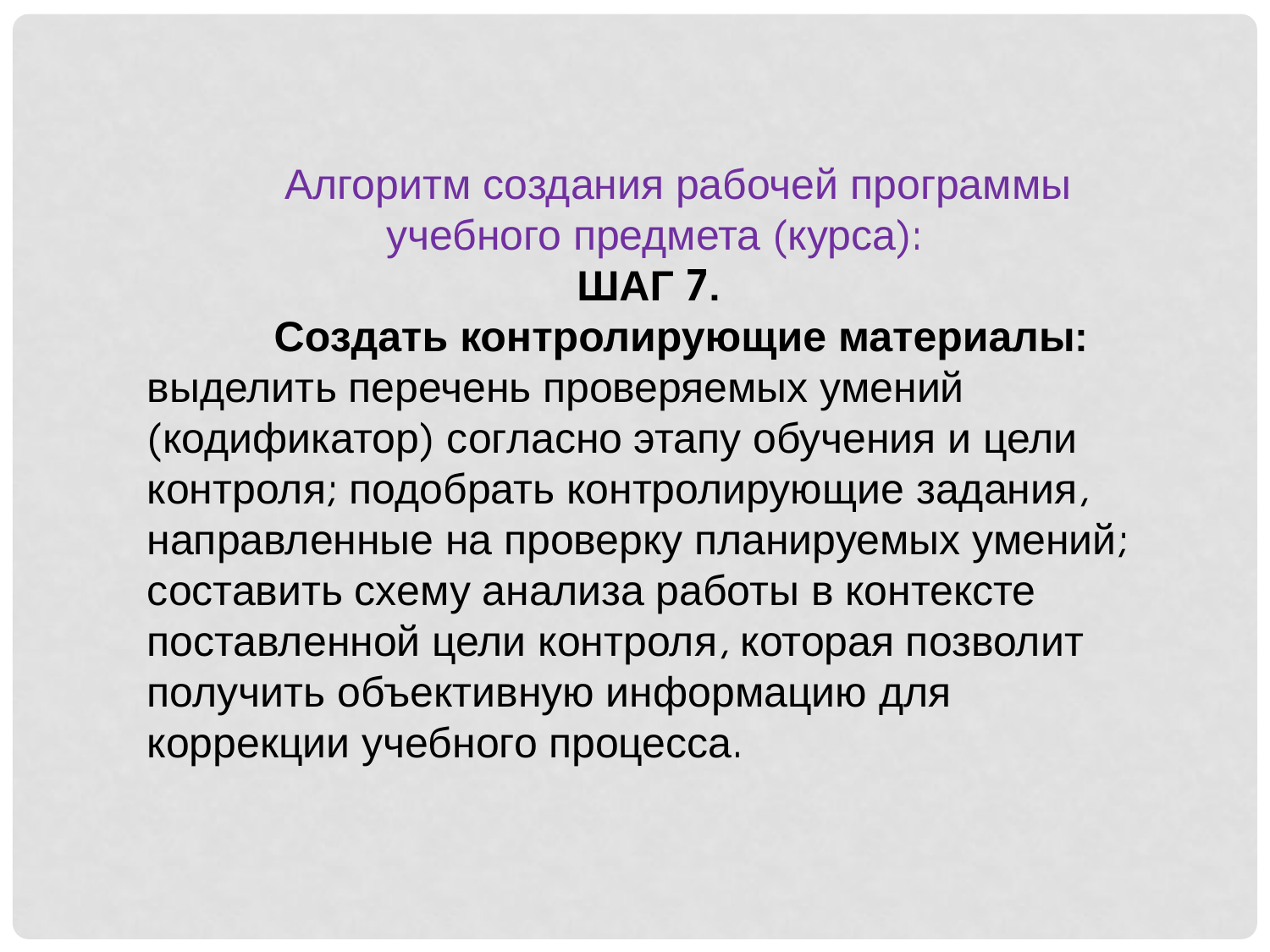

Алгоритм создания рабочей программы учебного предмета (курса):
ШАГ 7.
	Создать контролирующие материалы: выделить перечень проверяемых умений (кодификатор) согласно этапу обучения и цели контроля; подобрать контролирующие задания, направленные на проверку планируемых умений; составить схему анализа работы в контексте поставленной цели контроля, которая позволит получить объективную информацию для коррекции учебного процесса.